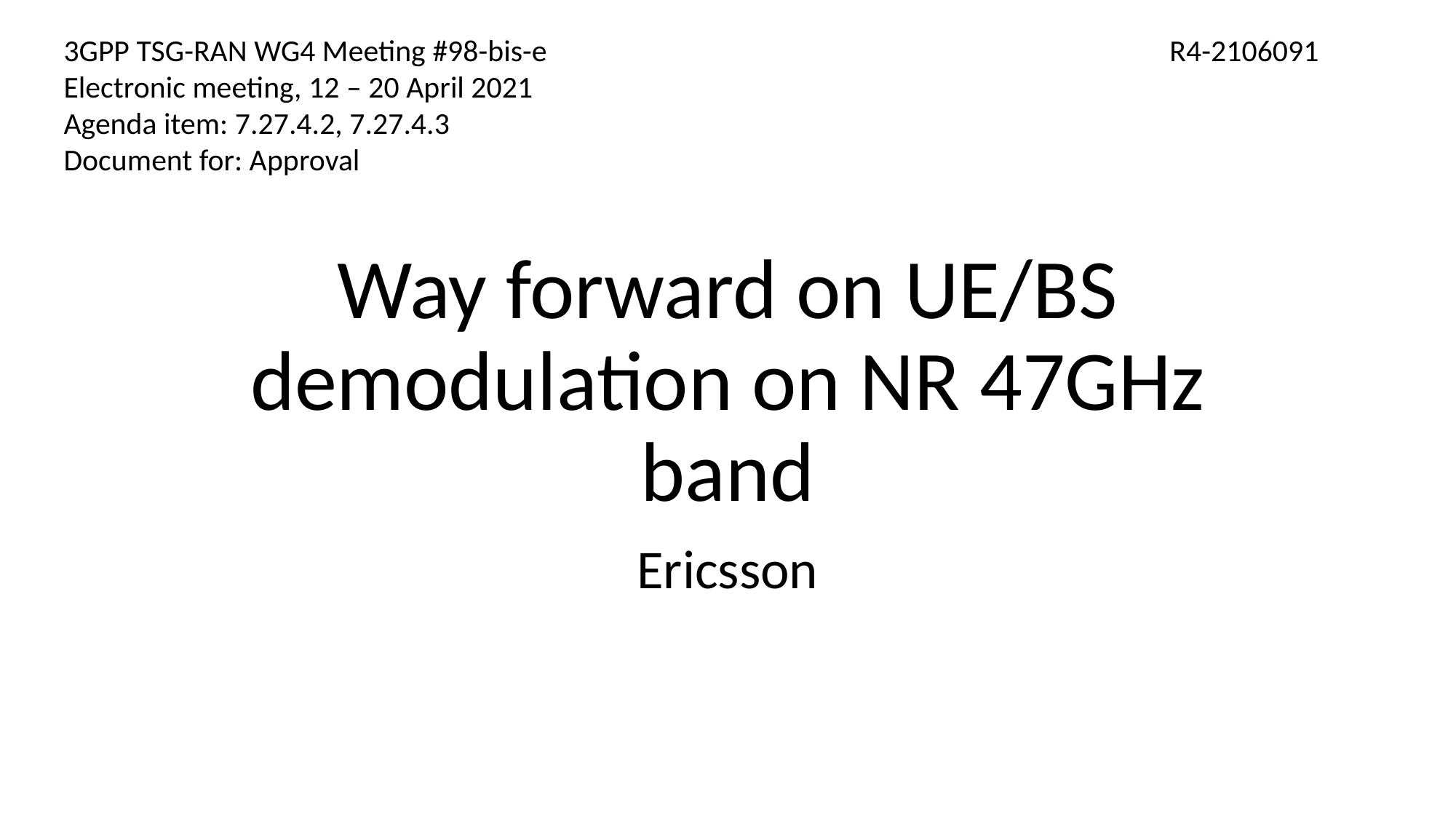

R4-2106091
3GPP TSG-RAN WG4 Meeting #98-bis-e
Electronic meeting, 12 – 20 April 2021
Agenda item: 7.27.4.2, 7.27.4.3
Document for: Approval
# Way forward on UE/BS demodulation on NR 47GHz band
Ericsson